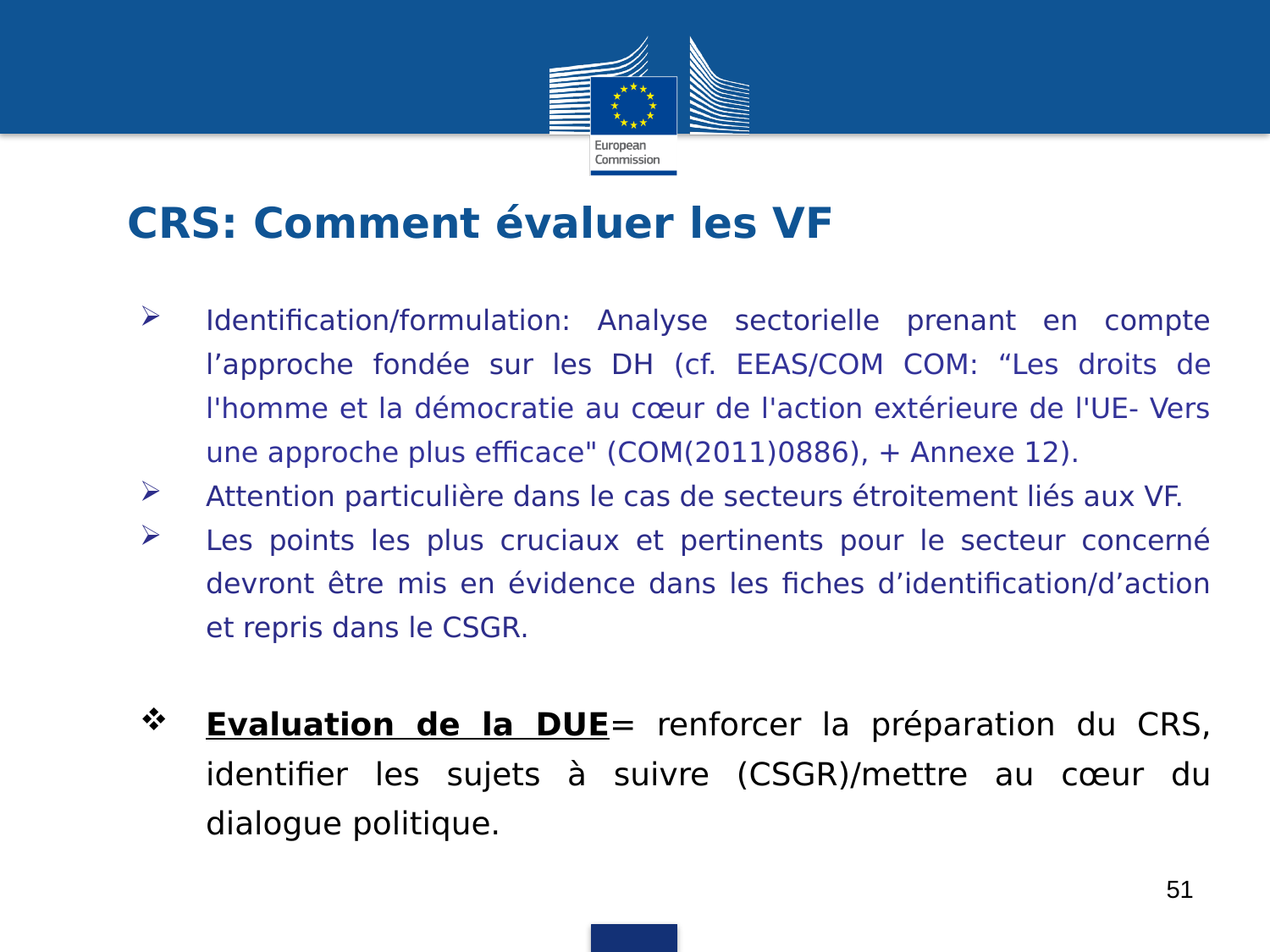

# CRS: Comment évaluer les VF
Identification/formulation: Analyse sectorielle prenant en compte l’approche fondée sur les DH (cf. EEAS/COM COM: “Les droits de l'homme et la démocratie au cœur de l'action extérieure de l'UE- Vers une approche plus efficace" (COM(2011)0886), + Annexe 12).
Attention particulière dans le cas de secteurs étroitement liés aux VF.
Les points les plus cruciaux et pertinents pour le secteur concerné devront être mis en évidence dans les fiches d’identification/d’action et repris dans le CSGR.

Evaluation de la DUE= renforcer la préparation du CRS, identifier les sujets à suivre (CSGR)/mettre au cœur du dialogue politique.
51